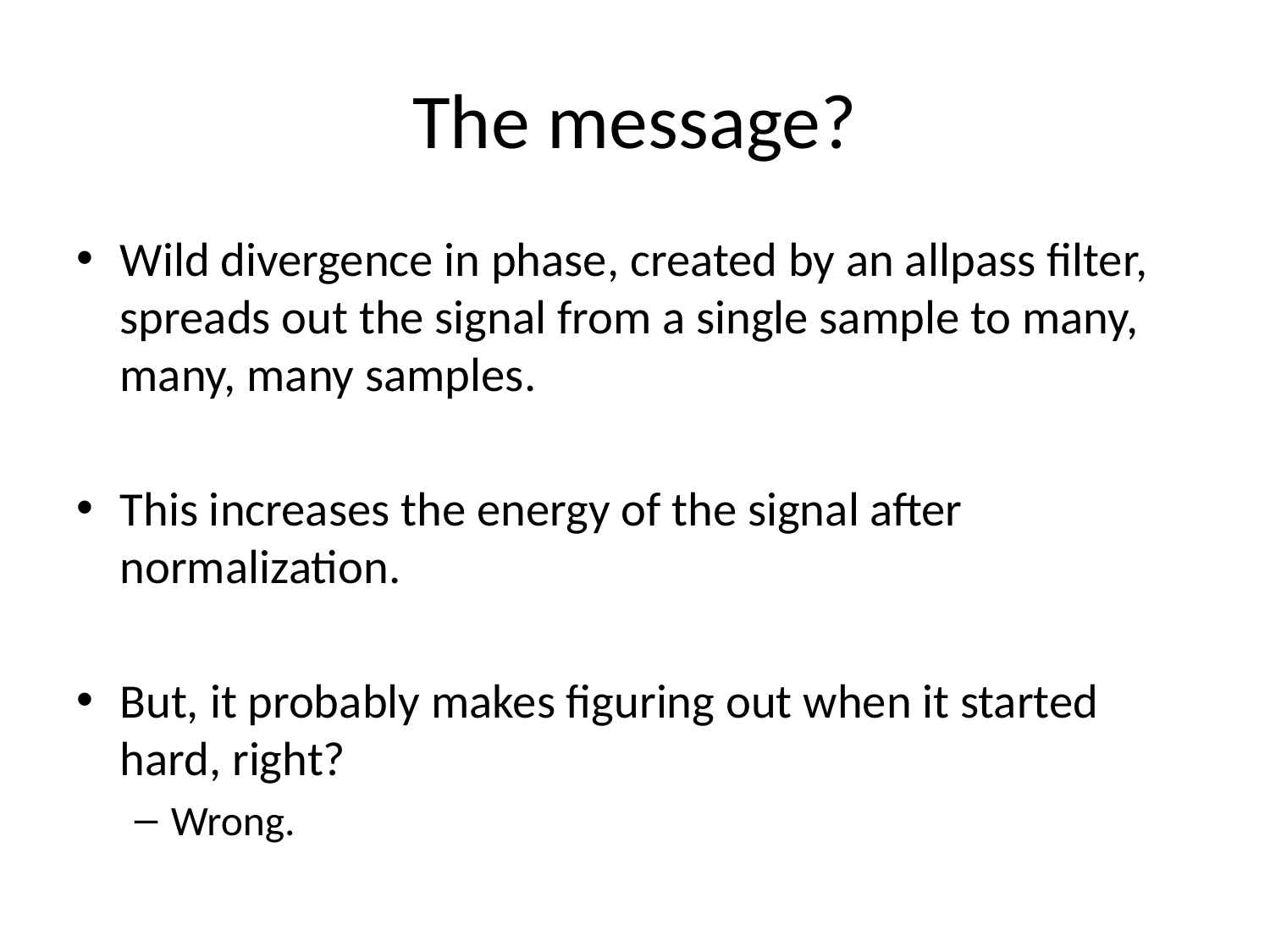

# The message?
Wild divergence in phase, created by an allpass filter, spreads out the signal from a single sample to many, many, many samples.

This increases the energy of the signal after normalization.

But, it probably makes figuring out when it started hard, right?
Wrong.